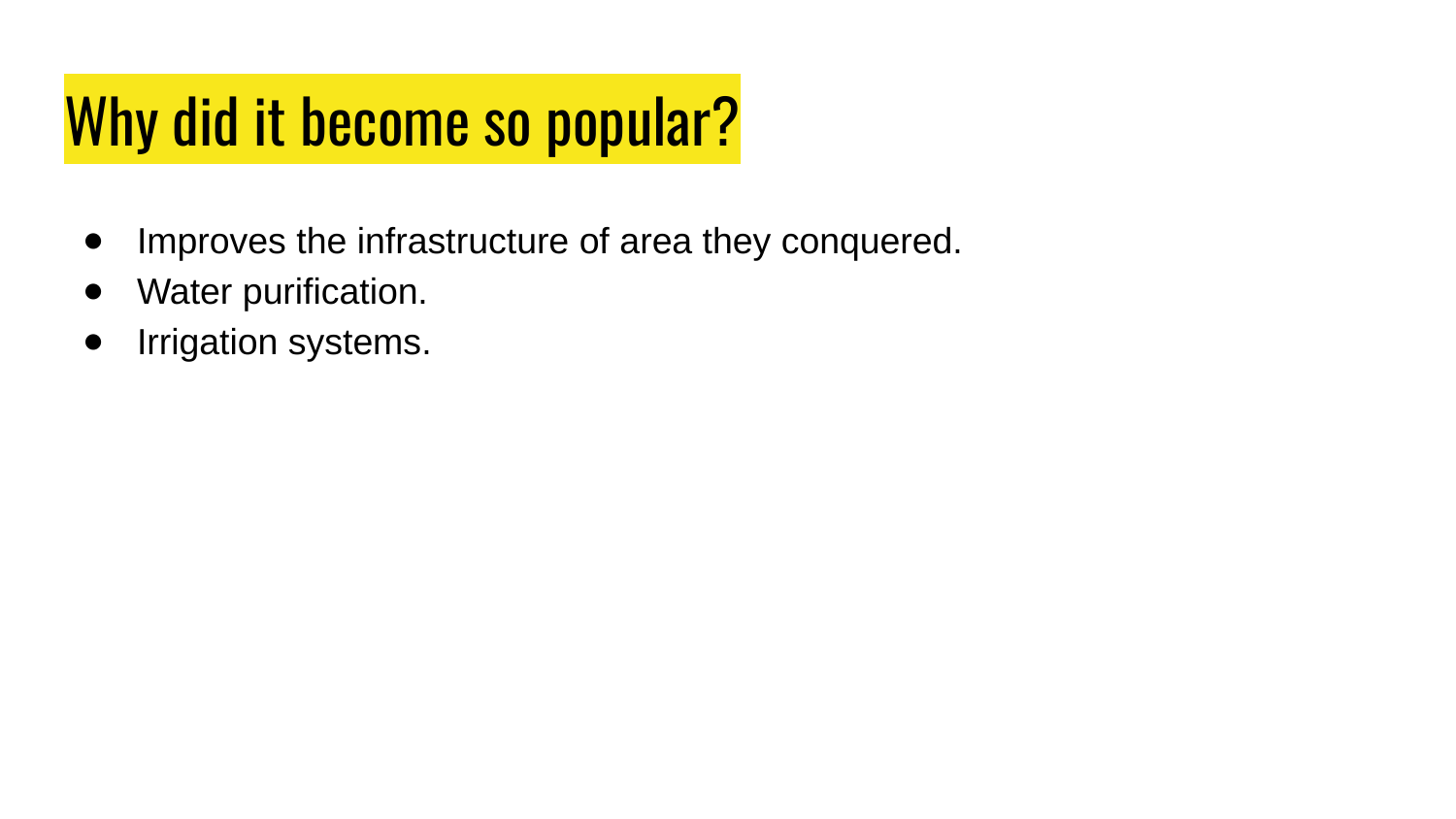

# Why did it become so popular?
Improves the infrastructure of area they conquered.
Water purification.
Irrigation systems.